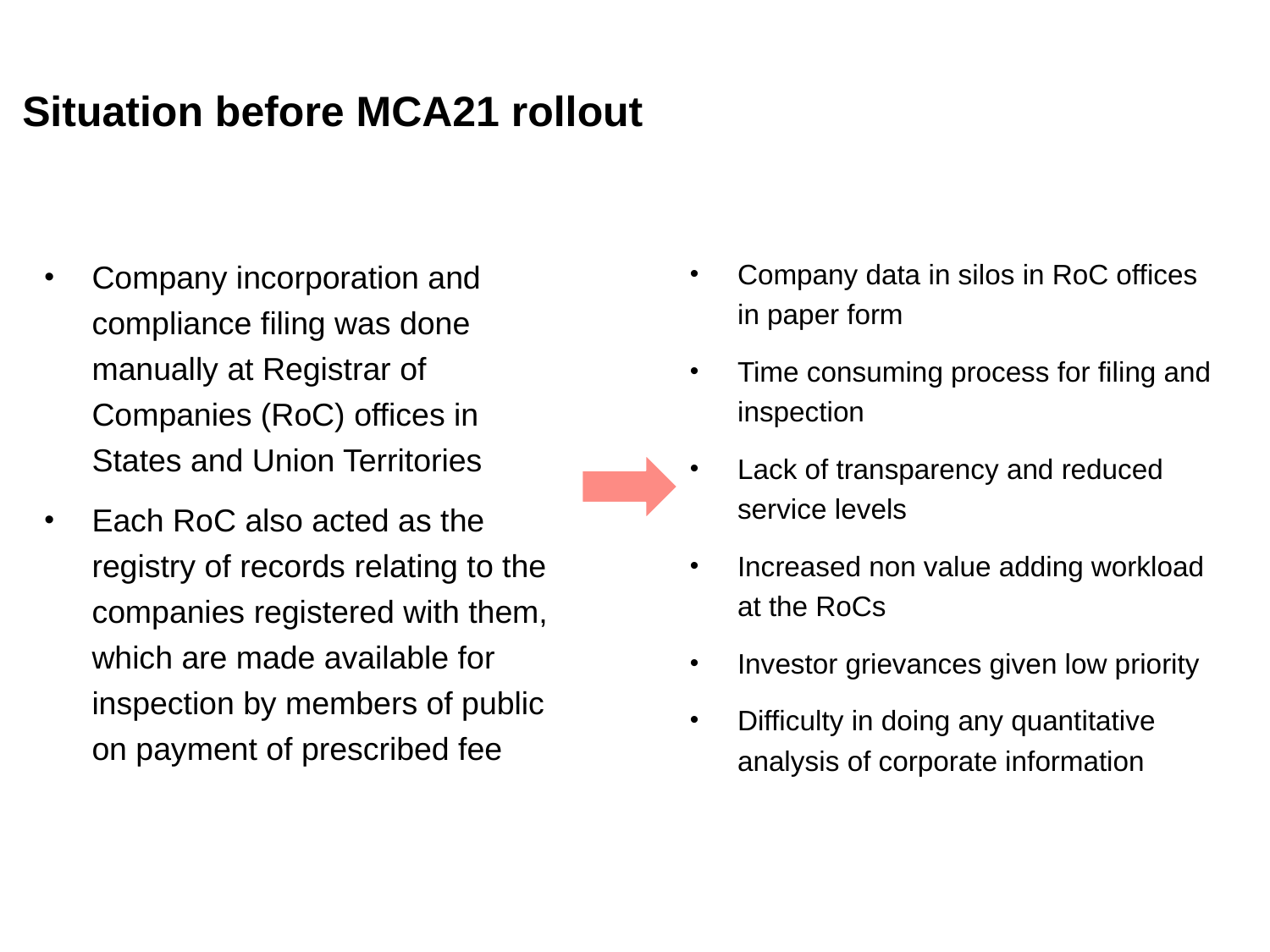

# Situation before MCA21 rollout
Company incorporation and compliance filing was done manually at Registrar of Companies (RoC) offices in States and Union Territories
Each RoC also acted as the registry of records relating to the companies registered with them, which are made available for inspection by members of public on payment of prescribed fee
Company data in silos in RoC offices in paper form
Time consuming process for filing and inspection
Lack of transparency and reduced service levels
Increased non value adding workload at the RoCs
Investor grievances given low priority
Difficulty in doing any quantitative analysis of corporate information